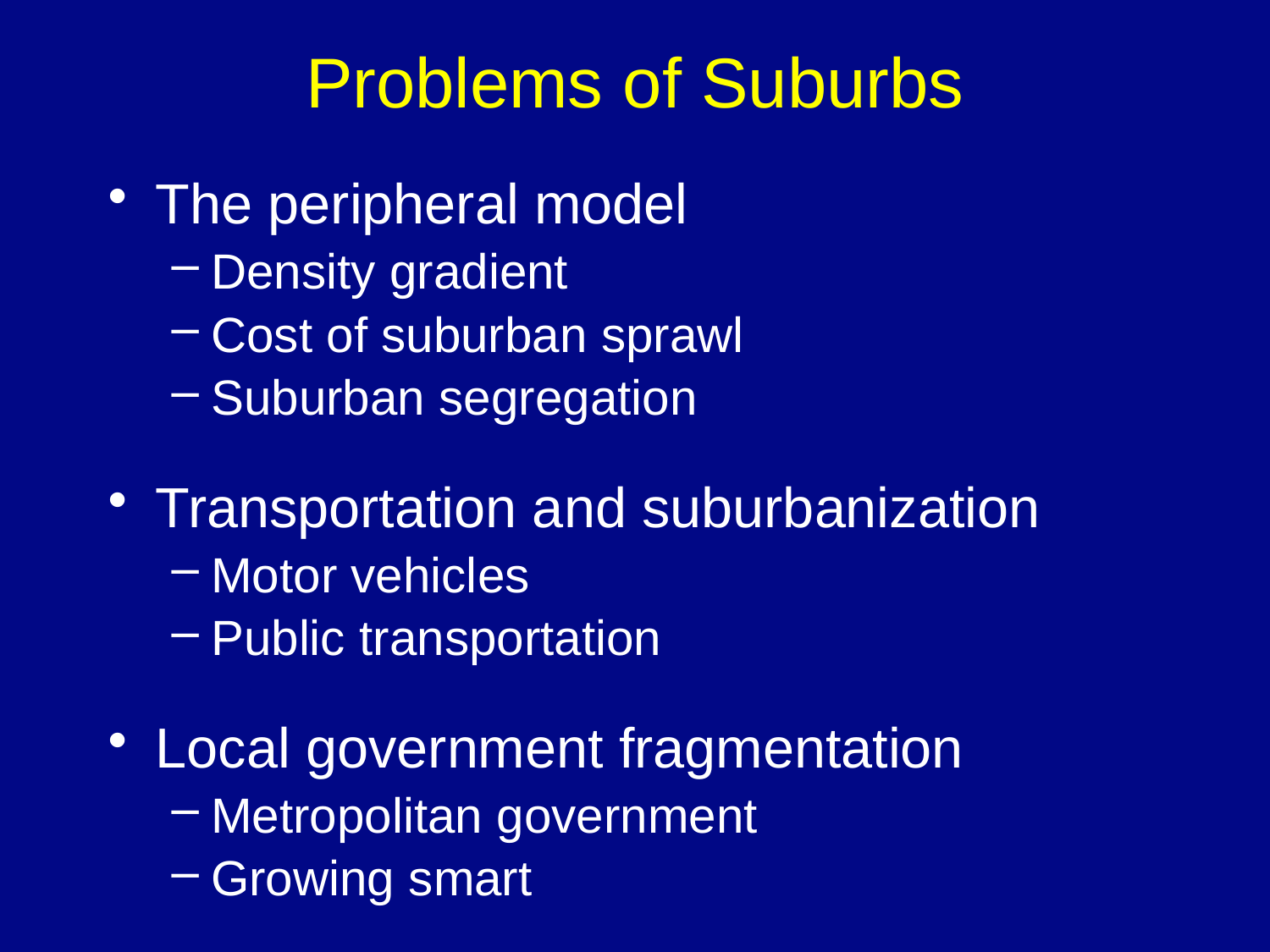

# Problems of Suburbs
The peripheral model
Density gradient
Cost of suburban sprawl
Suburban segregation

Transportation and suburbanization
Motor vehicles
Public transportation

Local government fragmentation
Metropolitan government
Growing smart